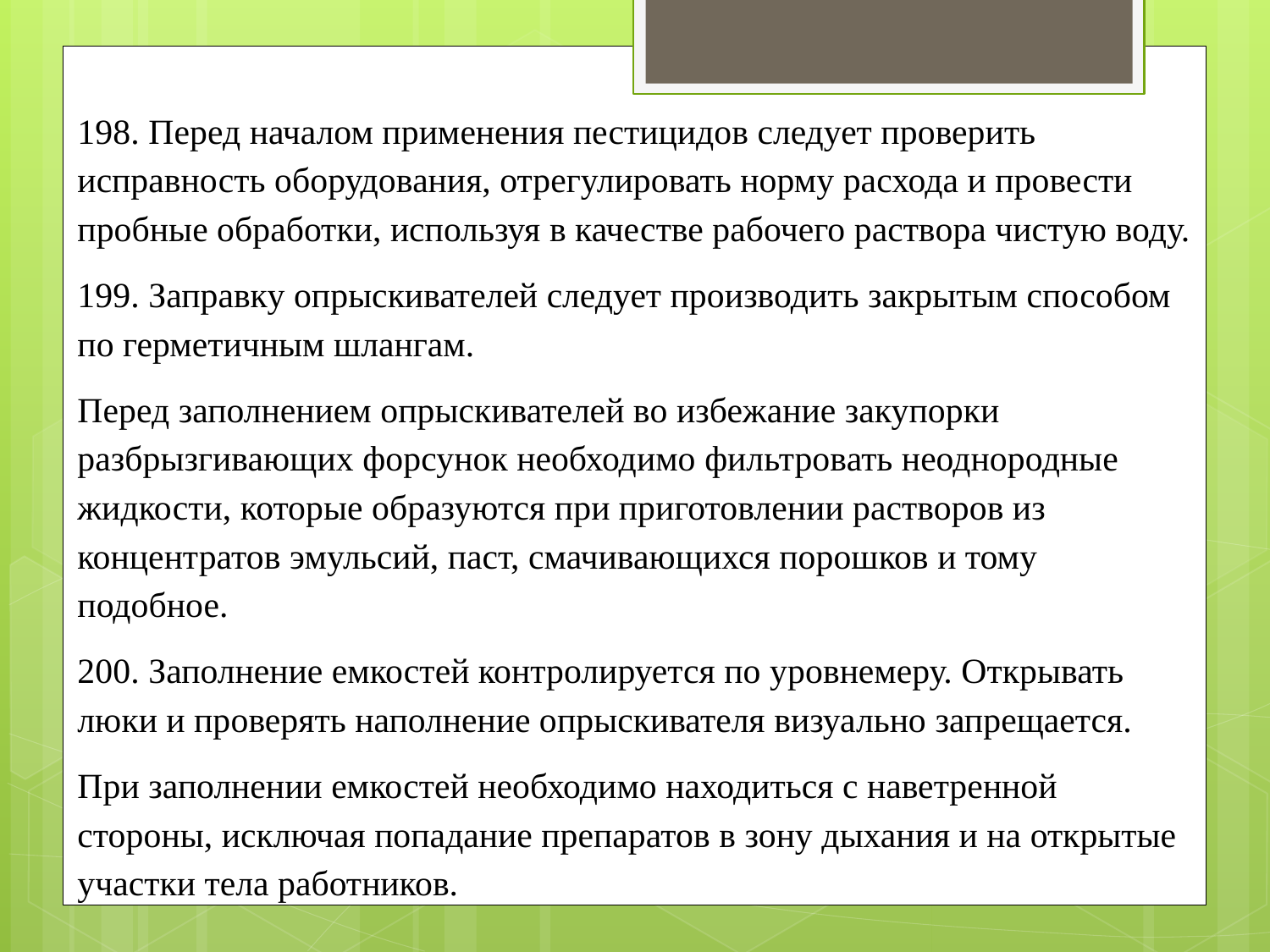

198. Перед началом применения пестицидов следует проверить исправность оборудования, отрегулировать норму расхода и провести пробные обработки, используя в качестве рабочего раствора чистую воду.
199. Заправку опрыскивателей следует производить закрытым способом по герметичным шлангам.
Перед заполнением опрыскивателей во избежание закупорки разбрызгивающих форсунок необходимо фильтровать неоднородные жидкости, которые образуются при приготовлении растворов из концентратов эмульсий, паст, смачивающихся порошков и тому подобное.
200. Заполнение емкостей контролируется по уровнемеру. Открывать люки и проверять наполнение опрыскивателя визуально запрещается.
При заполнении емкостей необходимо находиться с наветренной стороны, исключая попадание препаратов в зону дыхания и на открытые участки тела работников.